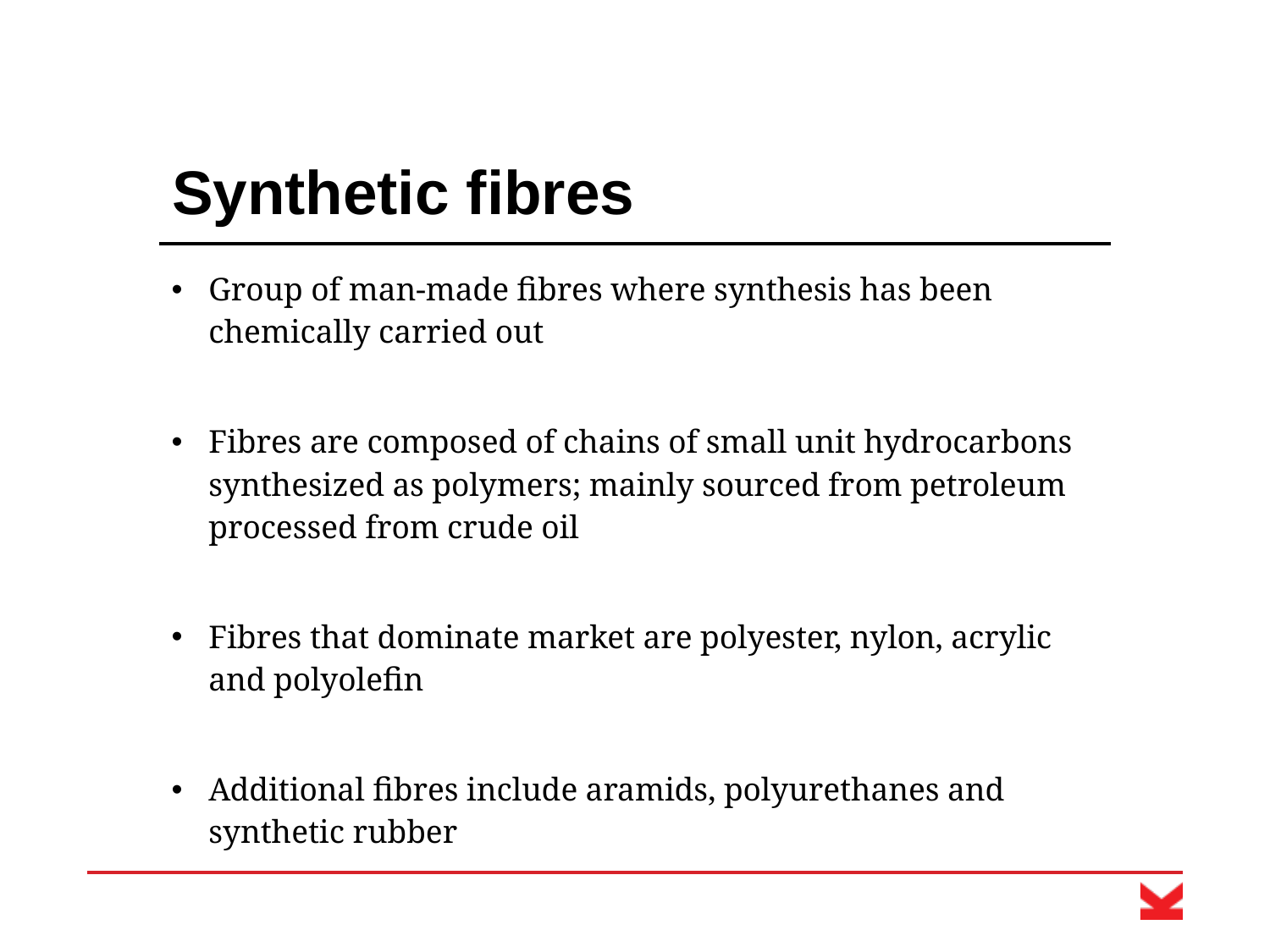

# Synthetic fibres
Group of man-made fibres where synthesis has been chemically carried out

Fibres are composed of chains of small unit hydrocarbons synthesized as polymers; mainly sourced from petroleum processed from crude oil

Fibres that dominate market are polyester, nylon, acrylic and polyolefin

Additional fibres include aramids, polyurethanes and synthetic rubber